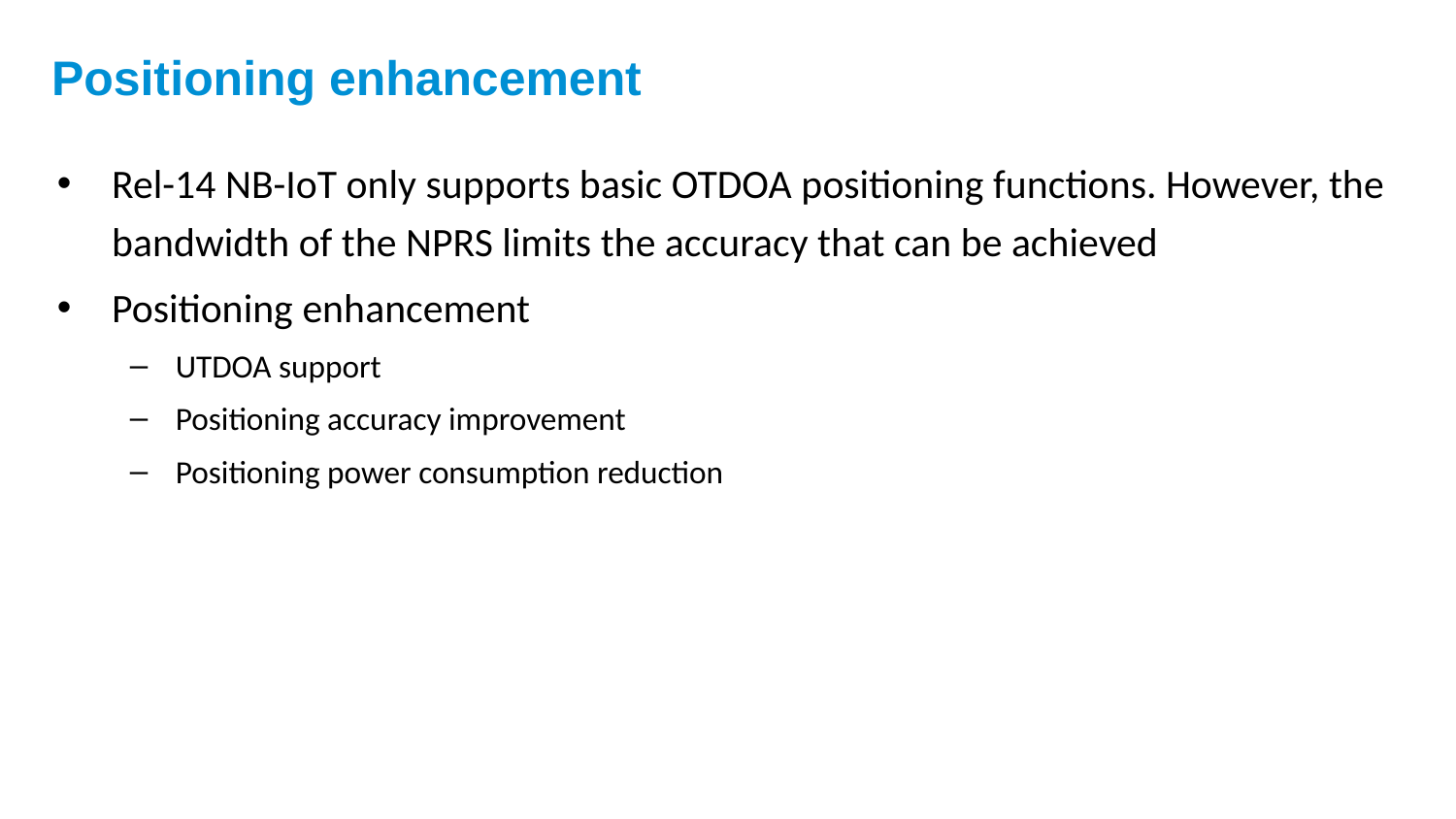

# Positioning enhancement
Rel-14 NB-IoT only supports basic OTDOA positioning functions. However, the bandwidth of the NPRS limits the accuracy that can be achieved
Positioning enhancement
UTDOA support
Positioning accuracy improvement
Positioning power consumption reduction